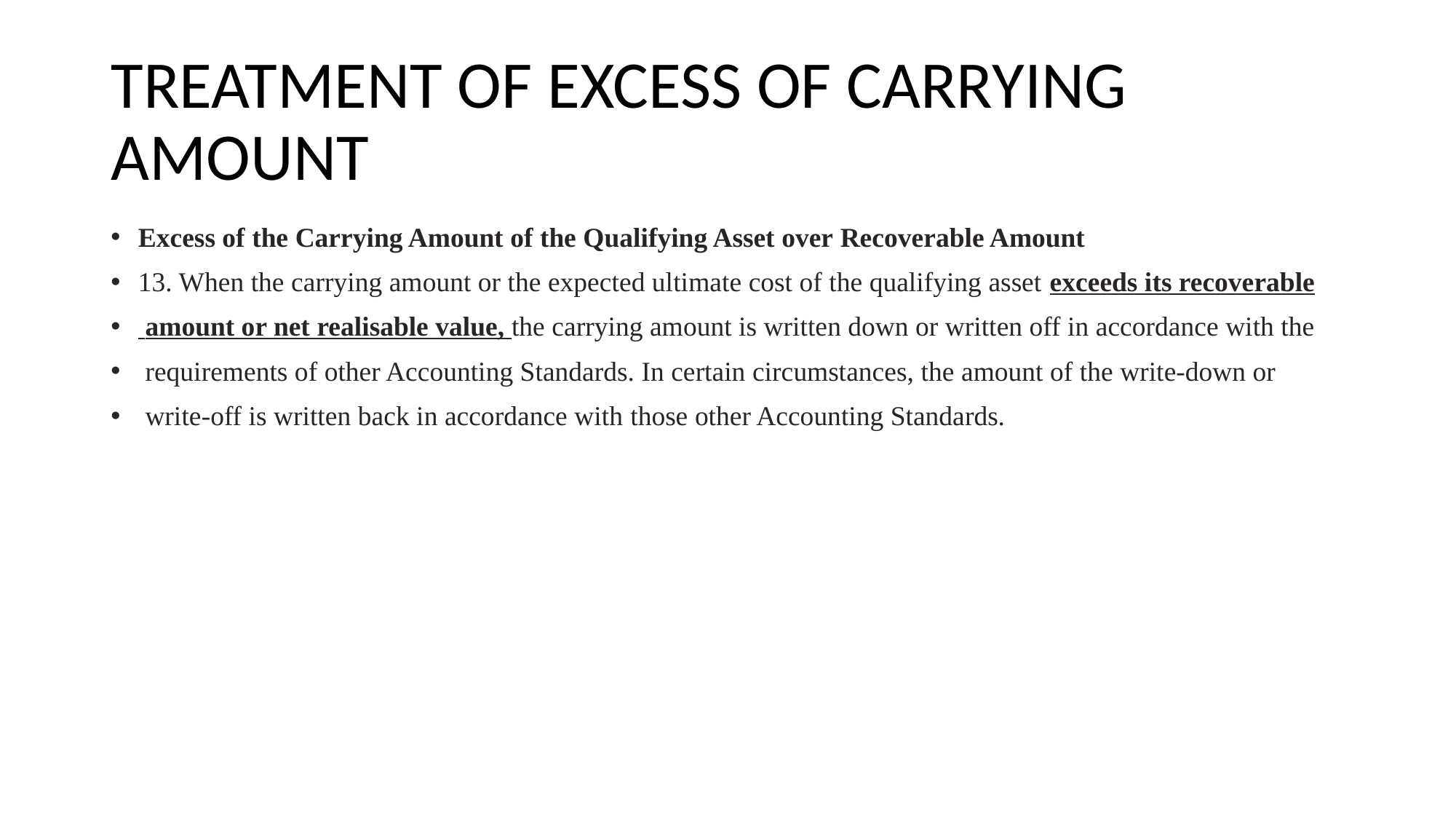

# TREATMENT OF EXCESS OF CARRYING AMOUNT
Excess of the Carrying Amount of the Qualifying Asset over Recoverable Amount
13. When the carrying amount or the expected ultimate cost of the qualifying asset exceeds its recoverable
 amount or net realisable value, the carrying amount is written down or written off in accordance with the
 requirements of other Accounting Standards. In certain circumstances, the amount of the write-down or
 write-off is written back in accordance with those other Accounting Standards.